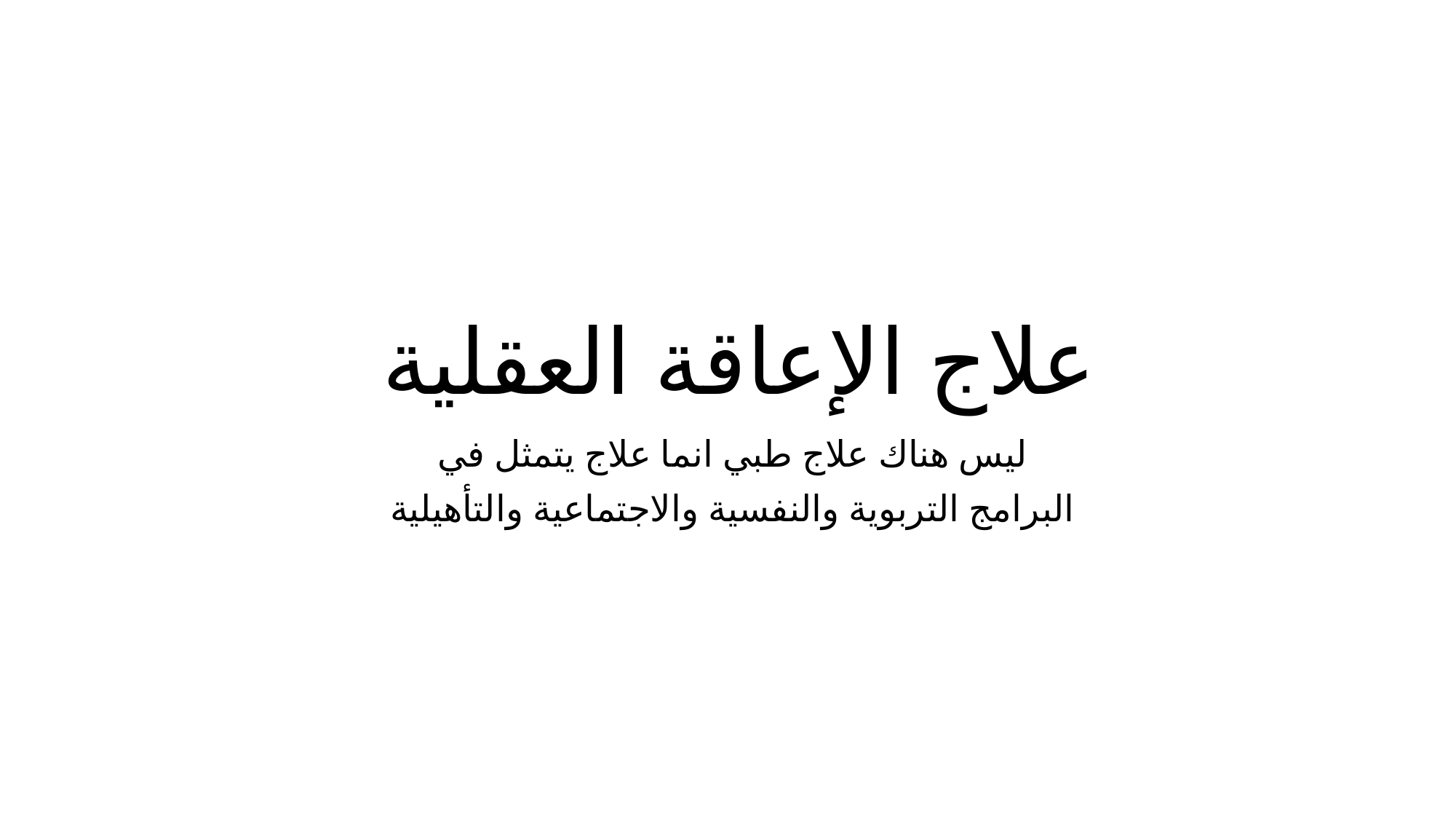

# علاج الإعاقة العقلية
ليس هناك علاج طبي انما علاج يتمثل في
البرامج التربوية والنفسية والاجتماعية والتأهيلية